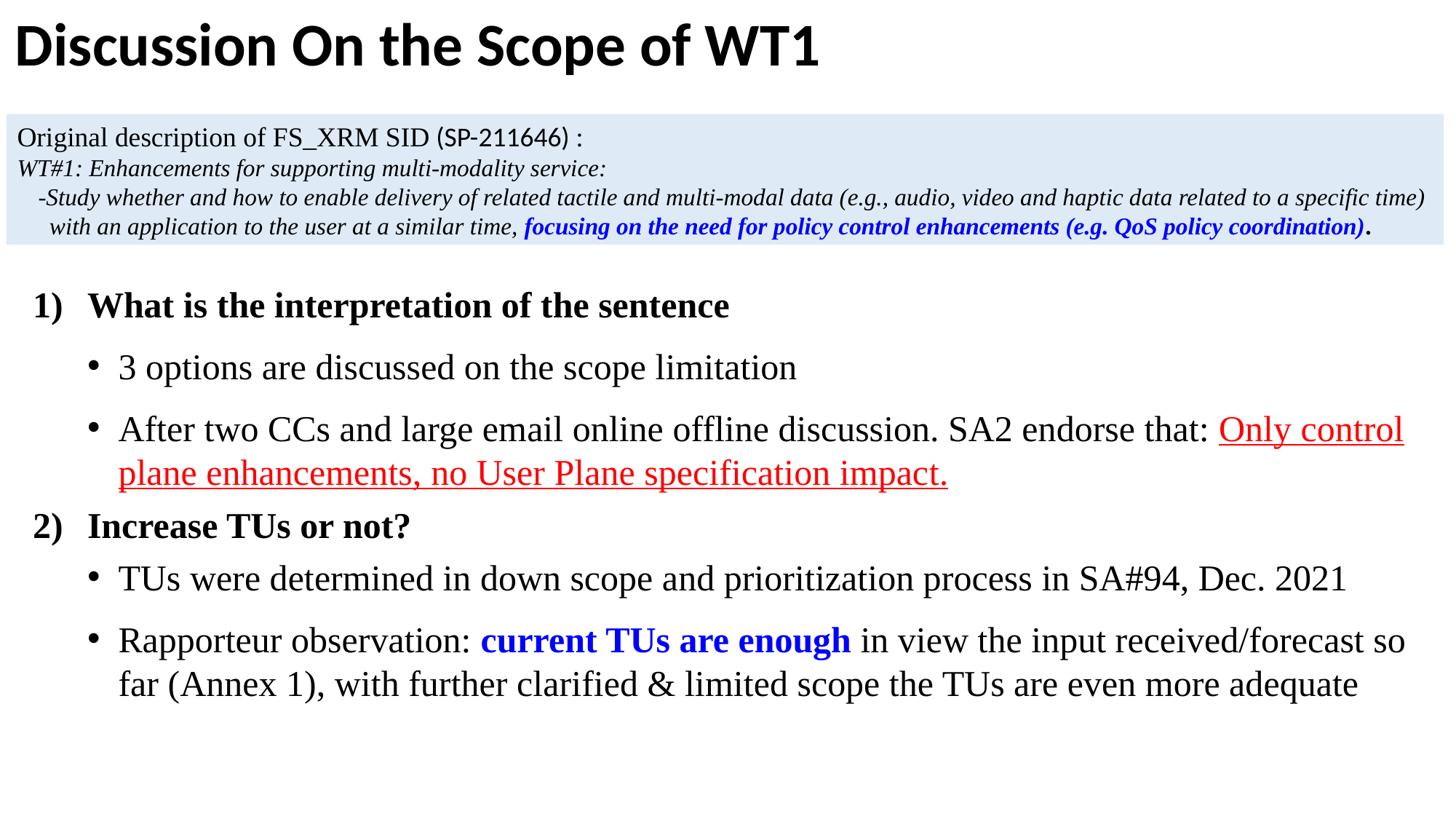

Discussion On the Scope of WT1
Original description of FS_XRM SID (SP-211646) :
WT#1: Enhancements for supporting multi-modality service:
-Study whether and how to enable delivery of related tactile and multi-modal data (e.g., audio, video and haptic data related to a specific time) with an application to the user at a similar time, focusing on the need for policy control enhancements (e.g. QoS policy coordination).
What is the interpretation of the sentence
3 options are discussed on the scope limitation
After two CCs and large email online offline discussion. SA2 endorse that: Only control plane enhancements, no User Plane specification impact.
Increase TUs or not?
TUs were determined in down scope and prioritization process in SA#94, Dec. 2021
Rapporteur observation: current TUs are enough in view the input received/forecast so far (Annex 1), with further clarified & limited scope the TUs are even more adequate